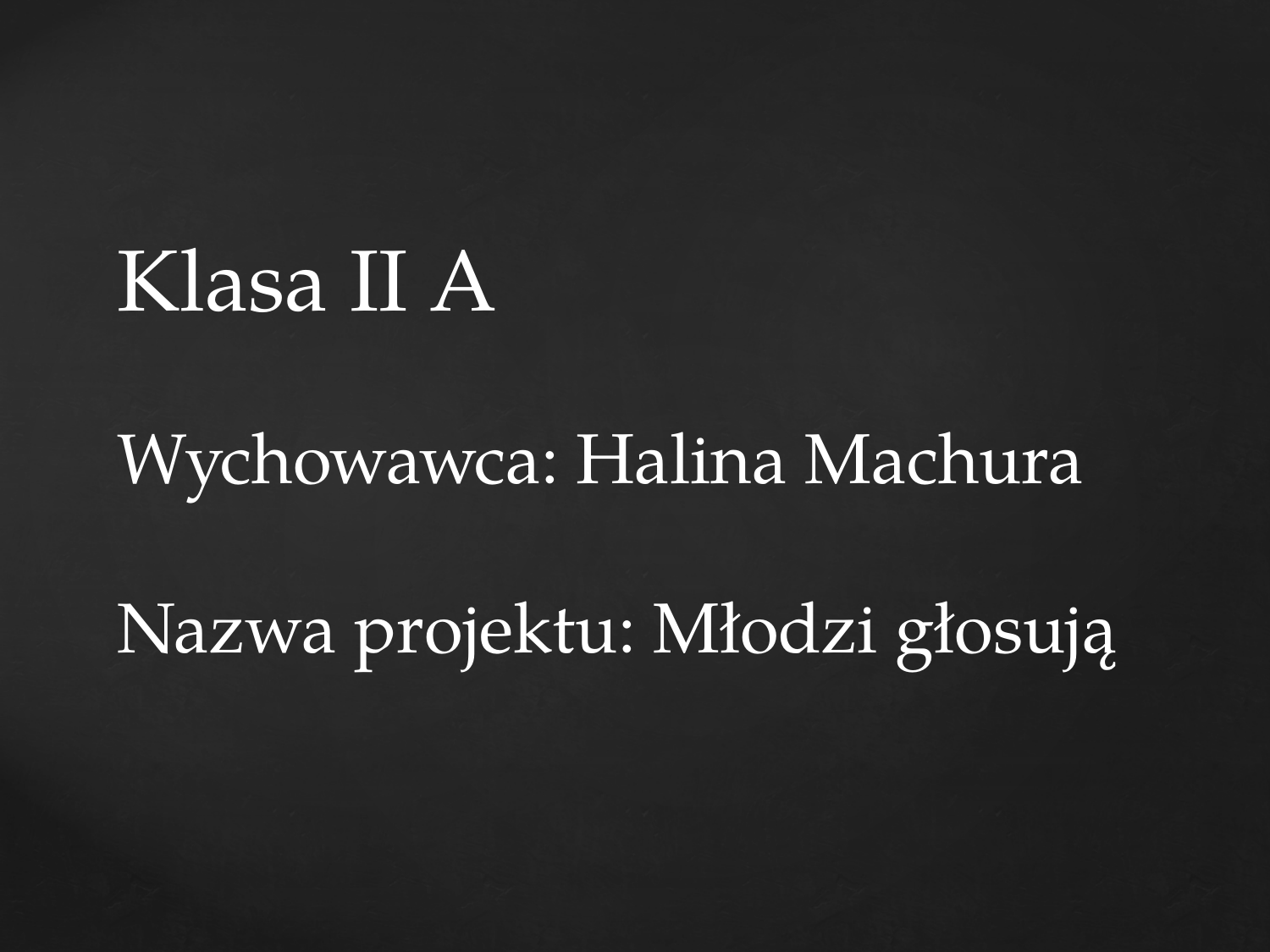

# Klasa II A Wychowawca: Halina Machura Nazwa projektu: Młodzi głosują